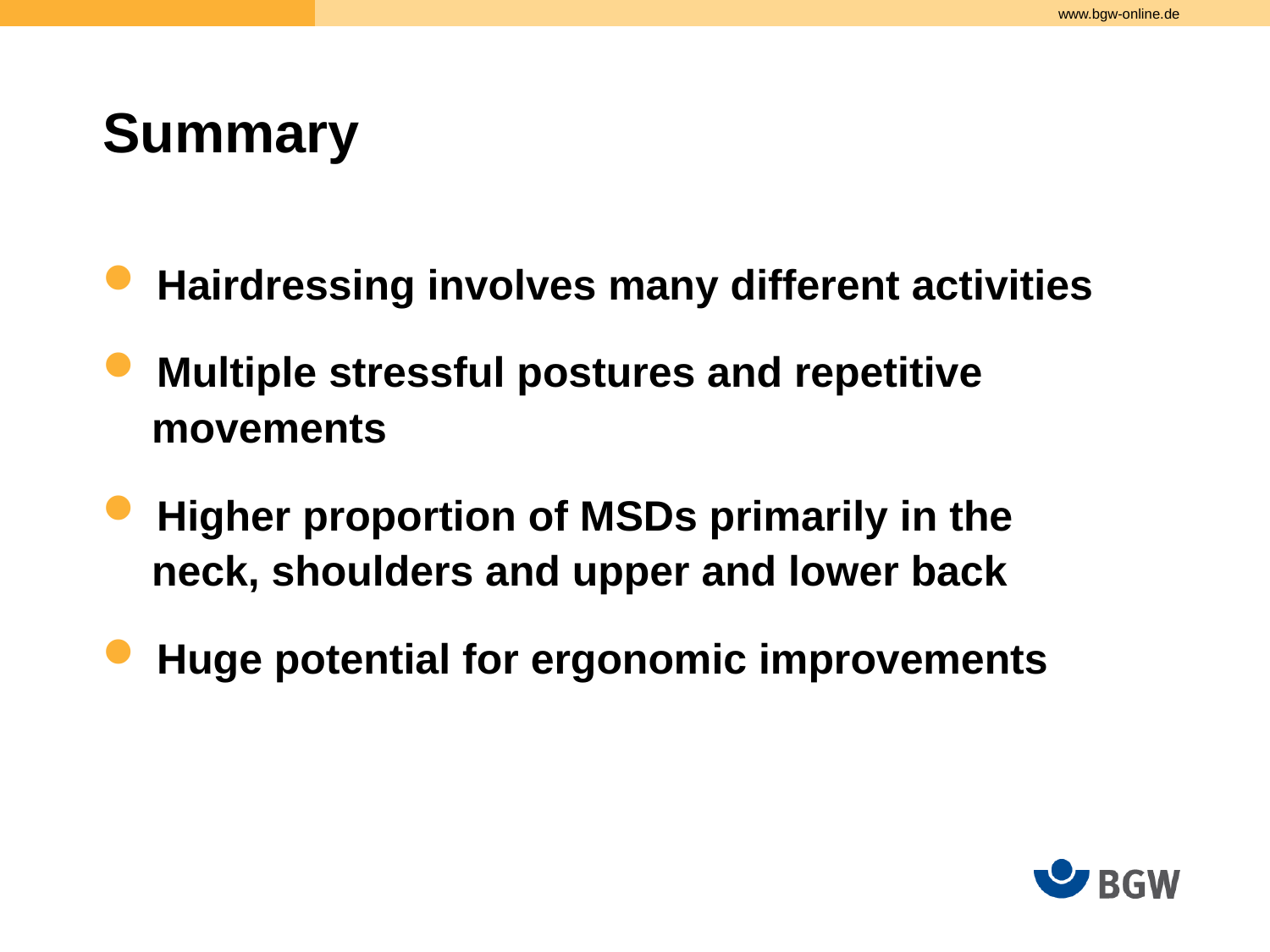

Summary
 Hairdressing involves many different activities
 Multiple stressful postures and repetitive
 movements
 Higher proportion of MSDs primarily in the
 neck, shoulders and upper and lower back
 Huge potential for ergonomic improvements